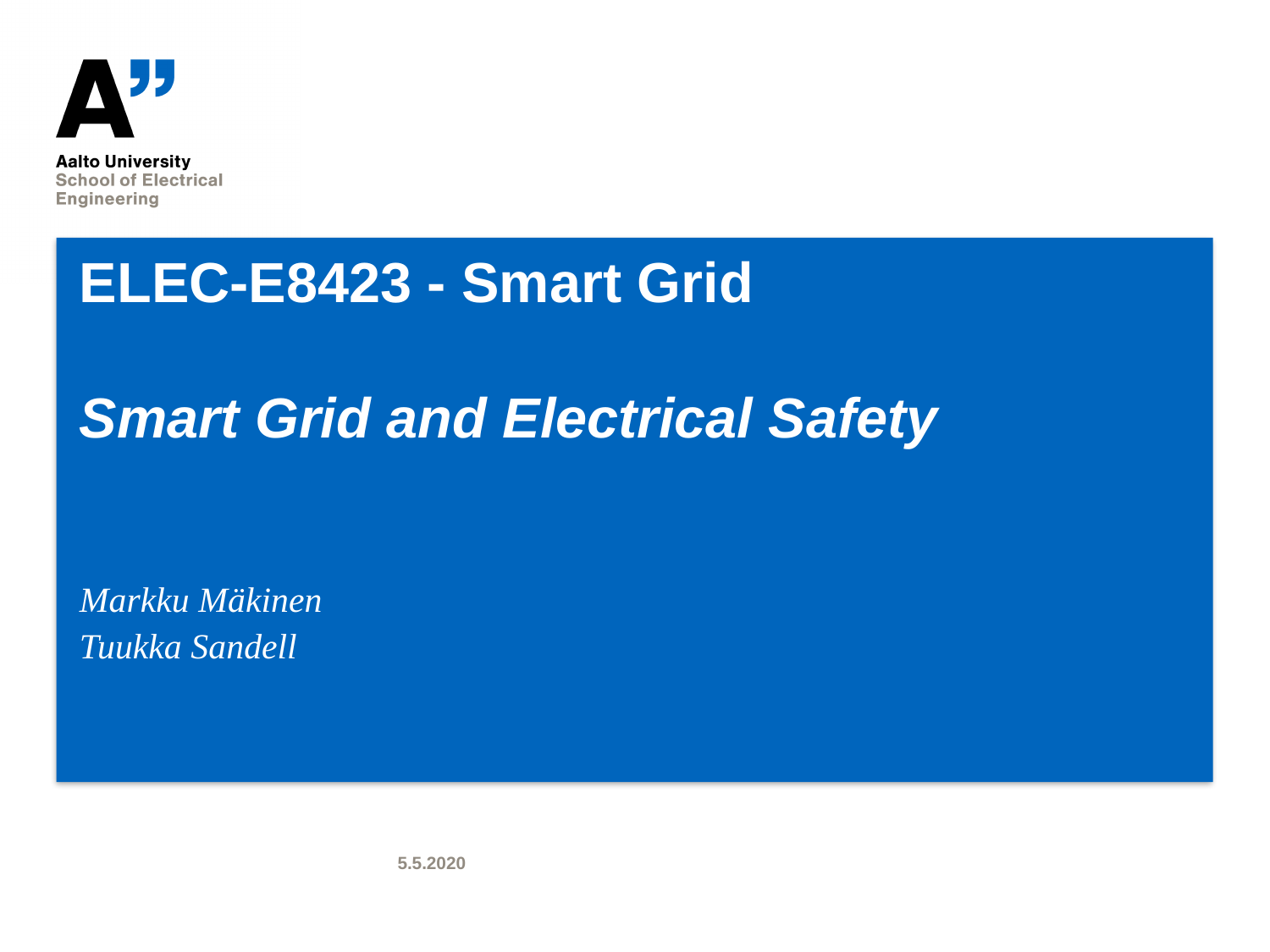

# ELEC-E8423 - Smart Grid Smart Grid and Electrical Safety
Markku Mäkinen
Tuukka Sandell

5.5.2020